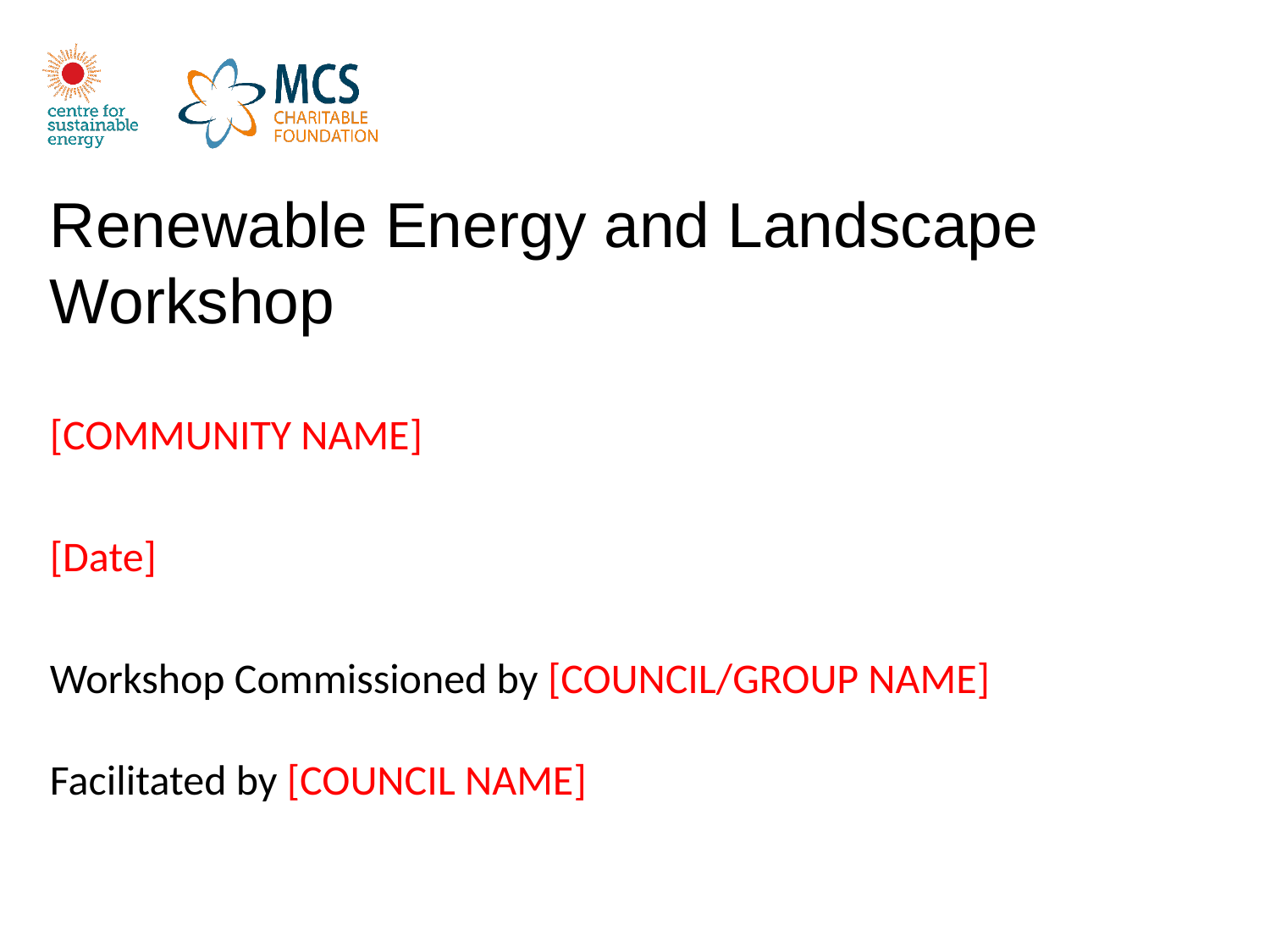

Renewable Energy and Landscape Workshop

[COMMUNITY NAME]

[Date]

Workshop Commissioned by [COUNCIL/GROUP NAME]

Facilitated by [COUNCIL NAME]